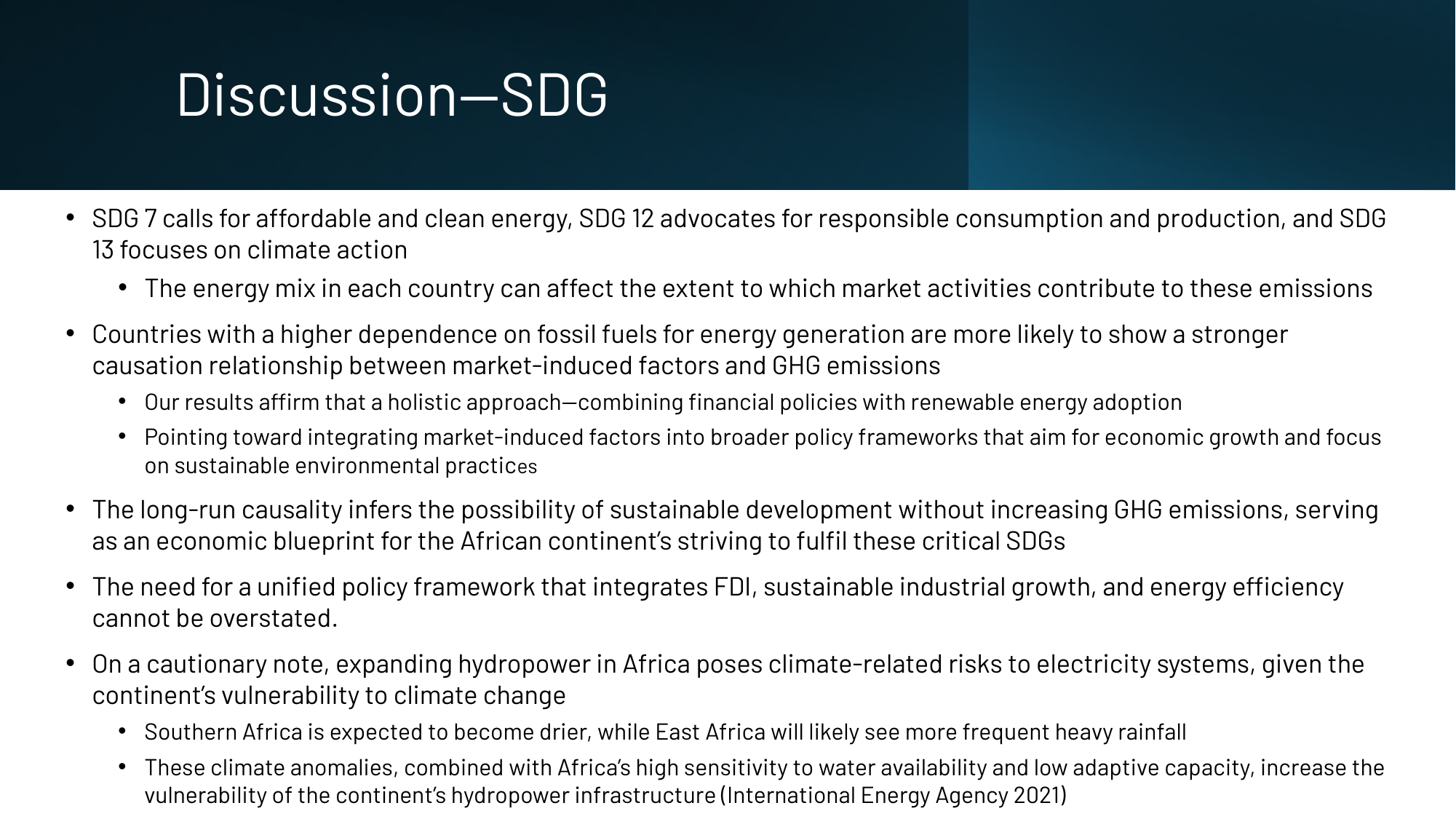

# Discussion—SDG
SDG 7 calls for affordable and clean energy, SDG 12 advocates for responsible consumption and production, and SDG 13 focuses on climate action
The energy mix in each country can affect the extent to which market activities contribute to these emissions
Countries with a higher dependence on fossil fuels for energy generation are more likely to show a stronger causation relationship between market-induced factors and GHG emissions
Our results affirm that a holistic approach—combining financial policies with renewable energy adoption
Pointing toward integrating market-induced factors into broader policy frameworks that aim for economic growth and focus on sustainable environmental practices
The long-run causality infers the possibility of sustainable development without increasing GHG emissions, serving as an economic blueprint for the African continent’s striving to fulfil these critical SDGs
The need for a unified policy framework that integrates FDI, sustainable industrial growth, and energy efficiency cannot be overstated.
On a cautionary note, expanding hydropower in Africa poses climate-related risks to electricity systems, given the continent’s vulnerability to climate change
Southern Africa is expected to become drier, while East Africa will likely see more frequent heavy rainfall
These climate anomalies, combined with Africa’s high sensitivity to water availability and low adaptive capacity, increase the vulnerability of the continent’s hydropower infrastructure (International Energy Agency 2021)